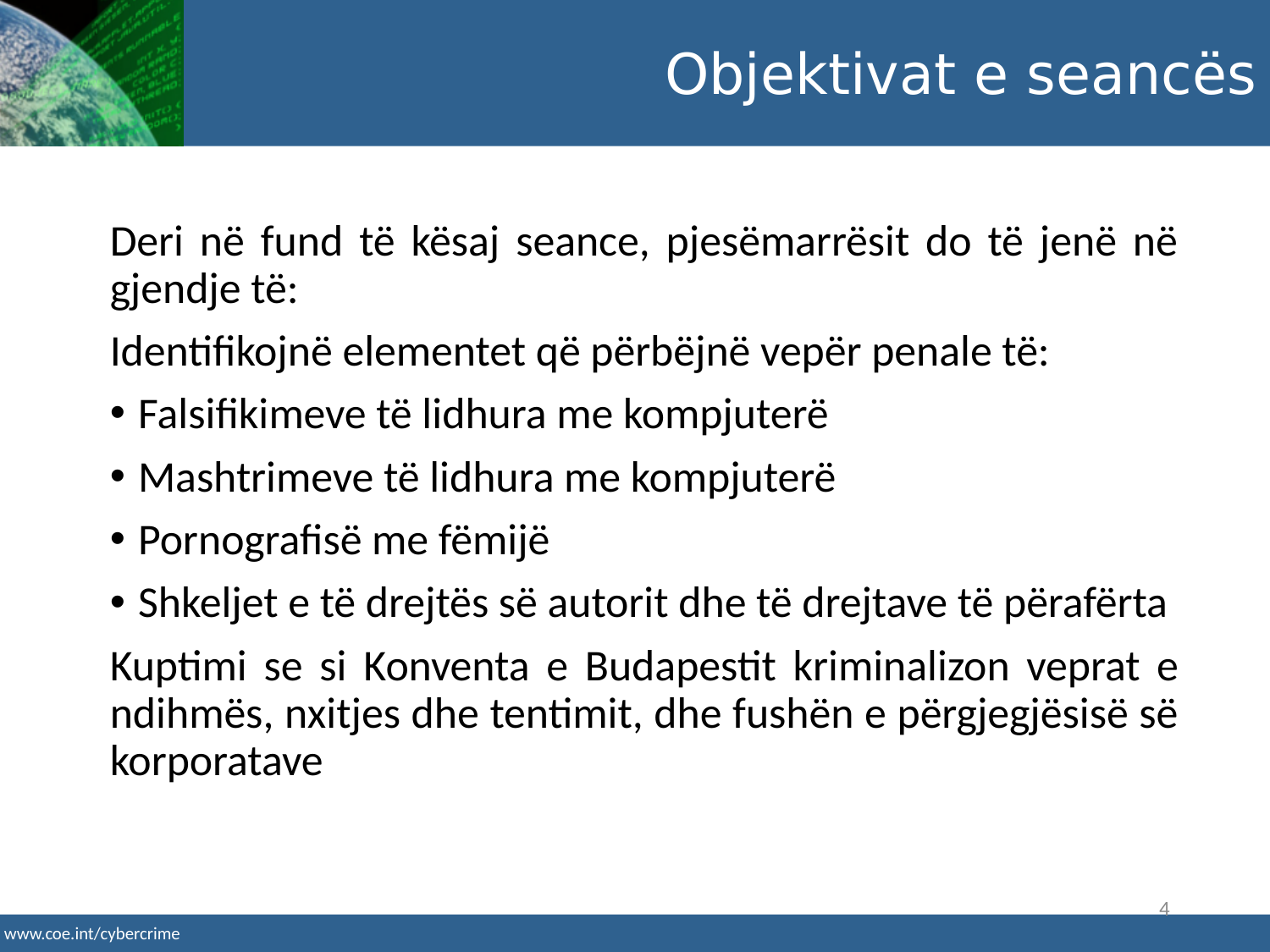

Objektivat e seancës

Deri në fund të kësaj seance, pjesëmarrësit do të jenë në gjendje të:
Identifikojnë elementet që përbëjnë vepër penale të:
Falsifikimeve të lidhura me kompjuterë
Mashtrimeve të lidhura me kompjuterë
Pornografisë me fëmijë
Shkeljet e të drejtës së autorit dhe të drejtave të përafërta
Kuptimi se si Konventa e Budapestit kriminalizon veprat e ndihmës, nxitjes dhe tentimit, dhe fushën e përgjegjësisë së korporatave

4